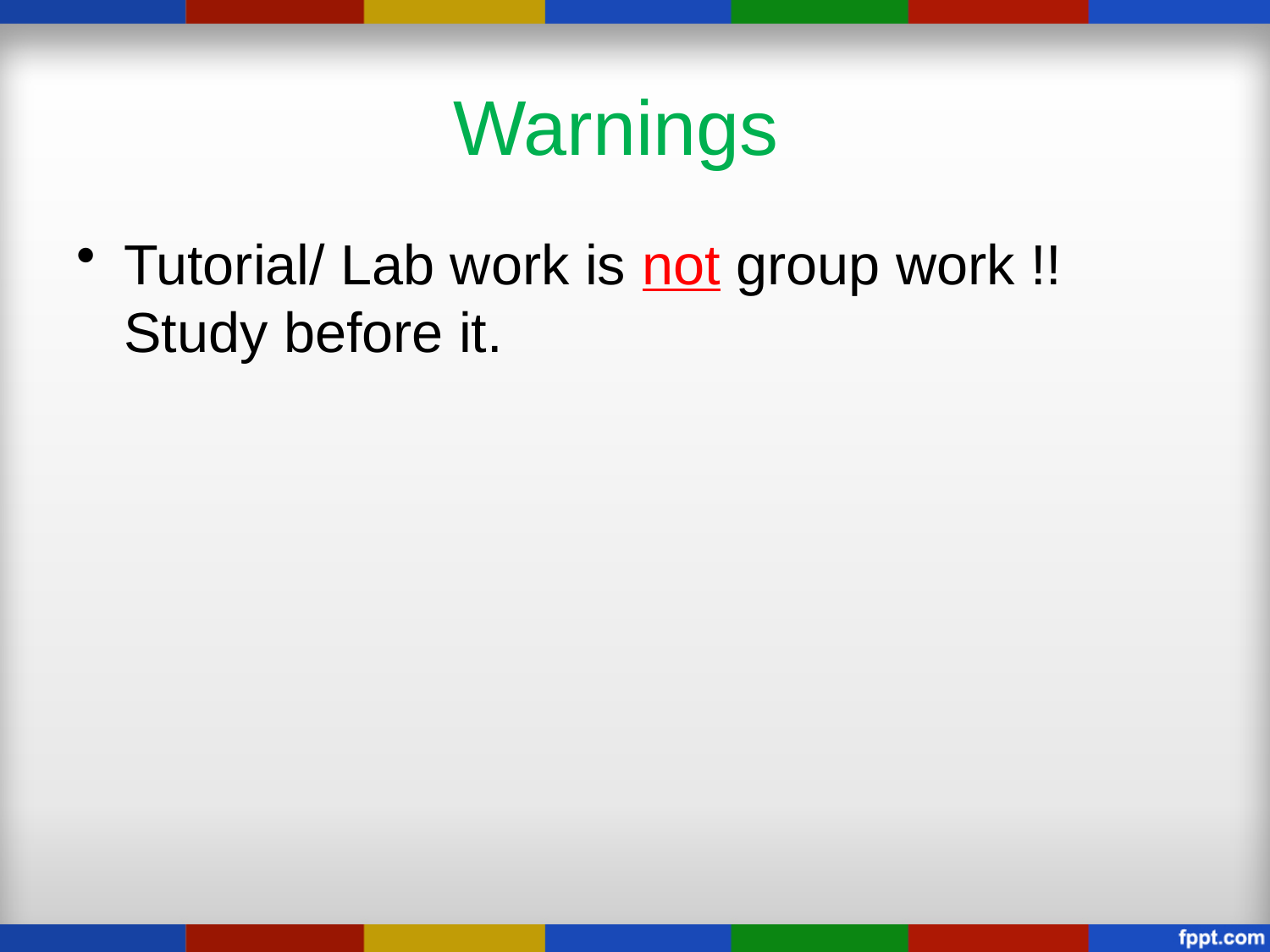

# Warnings
Tutorial/ Lab work is not group work !! Study before it.